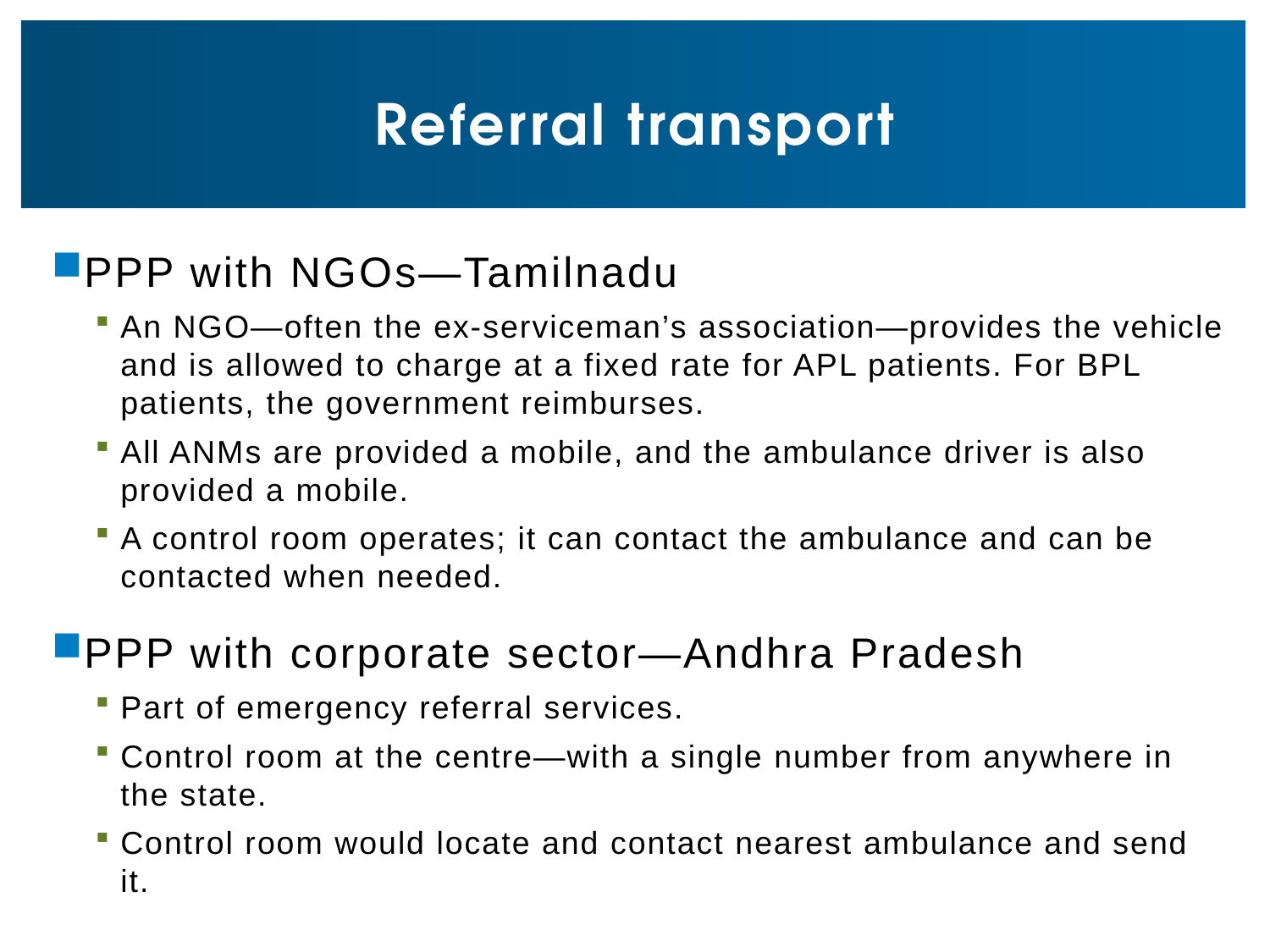

# Referral transport
PPP with NGOs—Tamilnadu
An NGO—often the ex-serviceman’s association—provides the vehicle and is allowed to charge at a fixed rate for APL patients. For BPL patients, the government reimburses.
All ANMs are provided a mobile, and the ambulance driver is also provided a mobile.
A control room operates; it can contact the ambulance and can be contacted when needed.
PPP with corporate sector—Andhra Pradesh
Part of emergency referral services.
Control room at the centre—with a single number from anywhere in the state.
Control room would locate and contact nearest ambulance and send it.